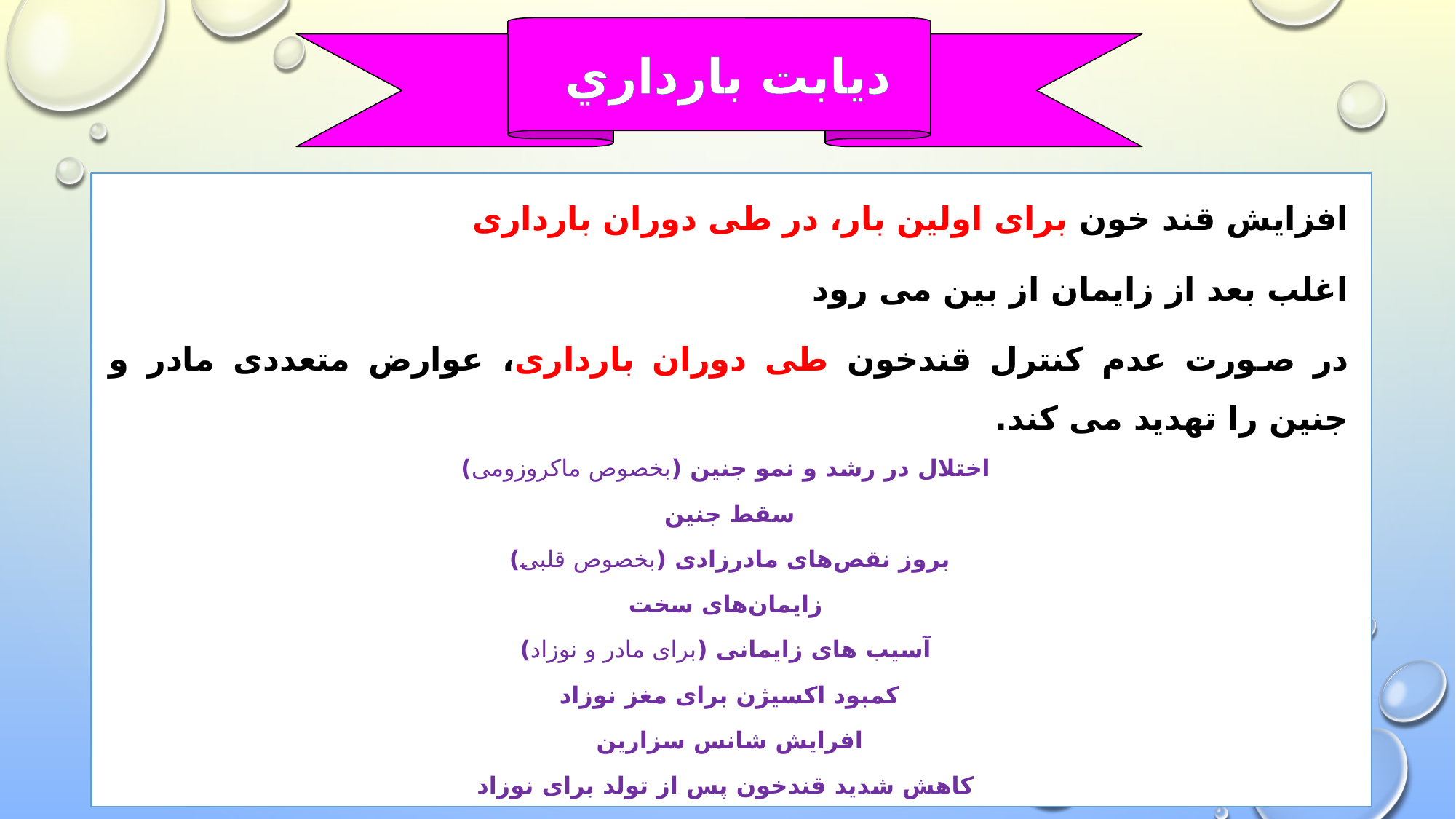

ديابت بارداري
افزایش قند خون برای اولین بار، در طی دوران بارداری
اغلب بعد از زایمان از بین می رود
در صورت عدم کنترل قندخون طی دوران بارداری، عوارض متعددی مادر و جنین را تهدید می کند.
اختلال در رشد و نمو جنین (بخصوص ماکروزومی)
سقط جنین
بروز نقص‌های مادرزادی (بخصوص قلبی)
زایمان‌های سخت
آسیب های زایمانی (برای مادر و نوزاد)
کمبود اکسیژن برای مغز نوزاد
افرایش شانس سزارین
کاهش شدید قندخون پس از تولد برای نوزاد